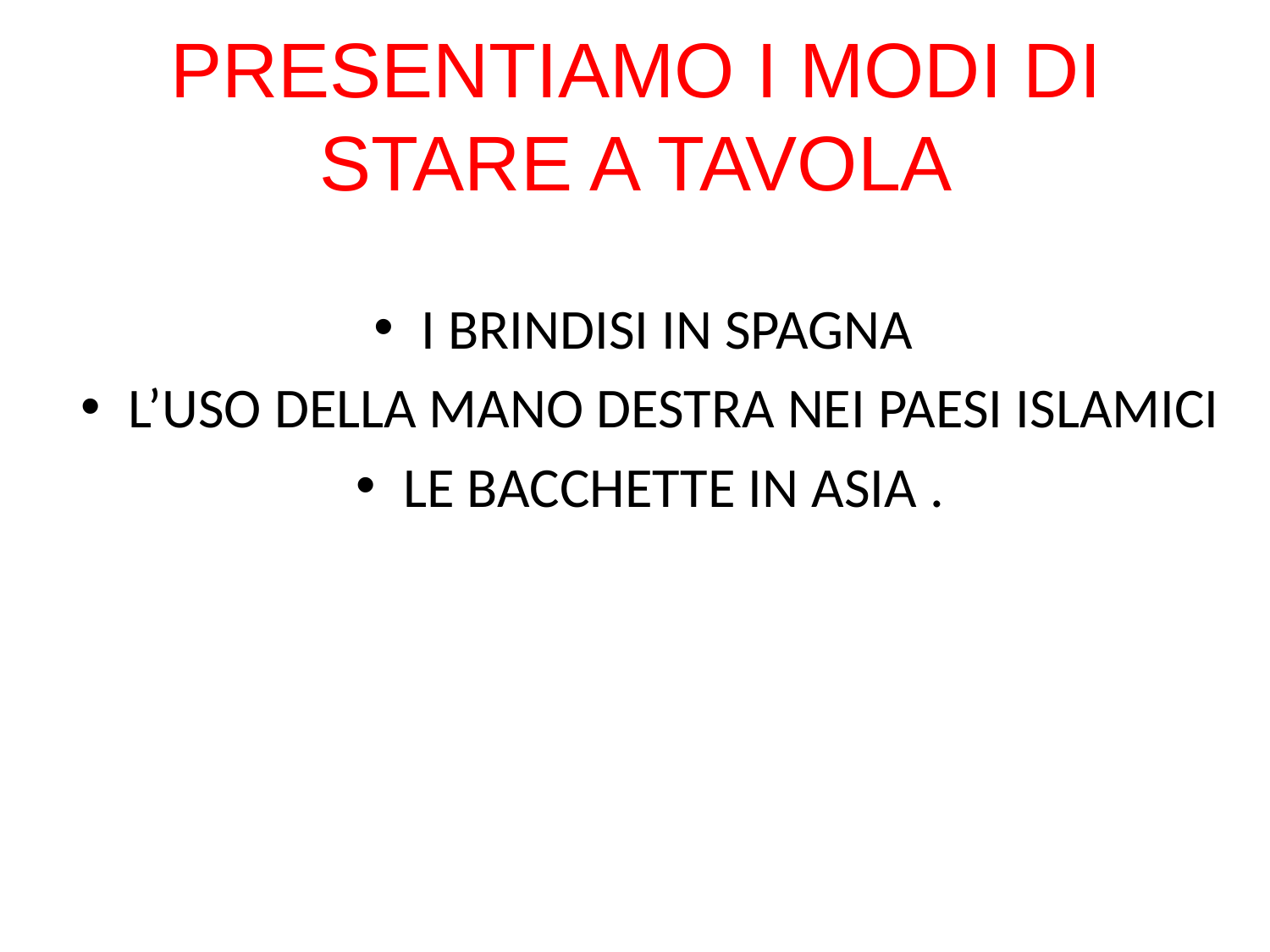

# PRESENTIAMO I MODI DI STARE A TAVOLA
I BRINDISI IN SPAGNA
L’USO DELLA MANO DESTRA NEI PAESI ISLAMICI
LE BACCHETTE IN ASIA .